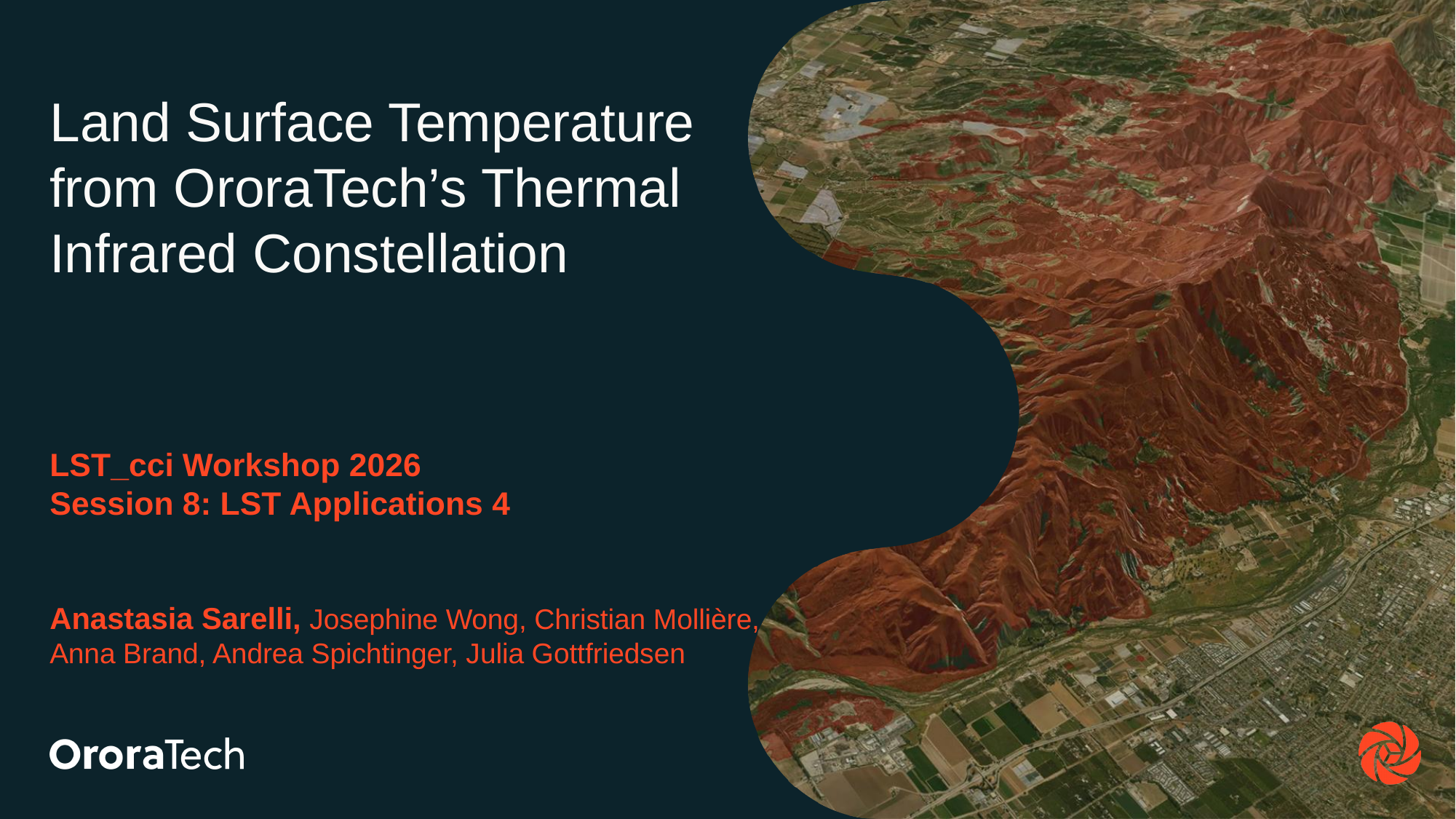

Land Surface Temperature from OroraTech’s Thermal Infrared Constellation
LST_cci Workshop 2026
Session 8: LST Applications 4

Anastasia Sarelli, Josephine Wong, Christian Mollière, Anna Brand, Andrea Spichtinger, Julia Gottfriedsen